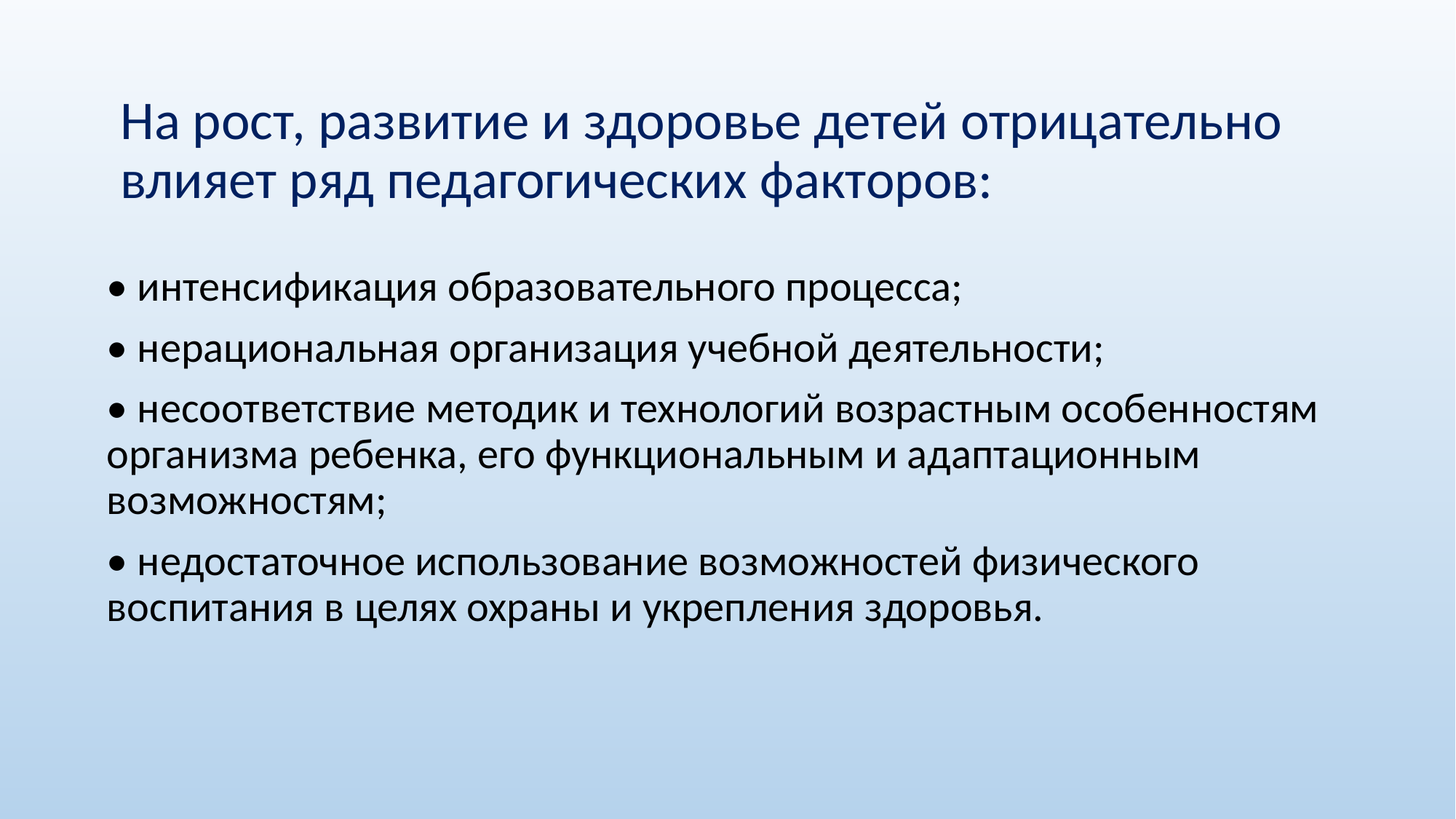

# На рост, развитие и здоровье детей отрицательно влияет ряд педагогических факторов:
• интенсификация образовательного процесса;
• нерациональная организация учебной деятельности;
• несоответствие методик и технологий возрастным особенностям организма ребенка, его функциональным и адаптационным возможностям;
• недостаточное использование возможностей физического воспитания в целях охраны и укрепления здоровья.